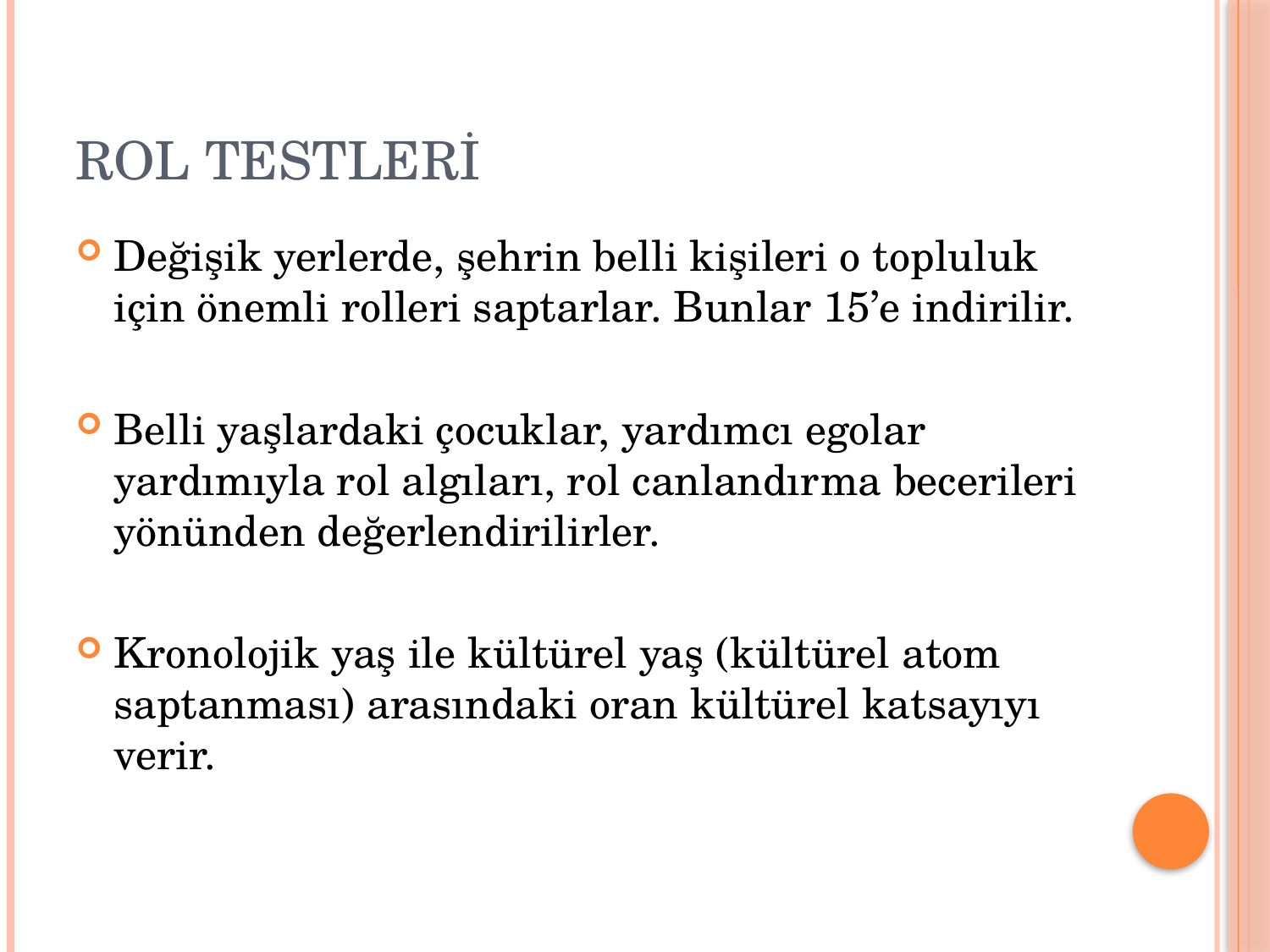

# Rol testleri
Değişik yerlerde, şehrin belli kişileri o topluluk için önemli rolleri saptarlar. Bunlar 15’e indirilir.

Belli yaşlardaki çocuklar, yardımcı egolar yardımıyla rol algıları, rol canlandırma becerileri yönünden değerlendirilirler.

Kronolojik yaş ile kültürel yaş (kültürel atom saptanması) arasındaki oran kültürel katsayıyı verir.